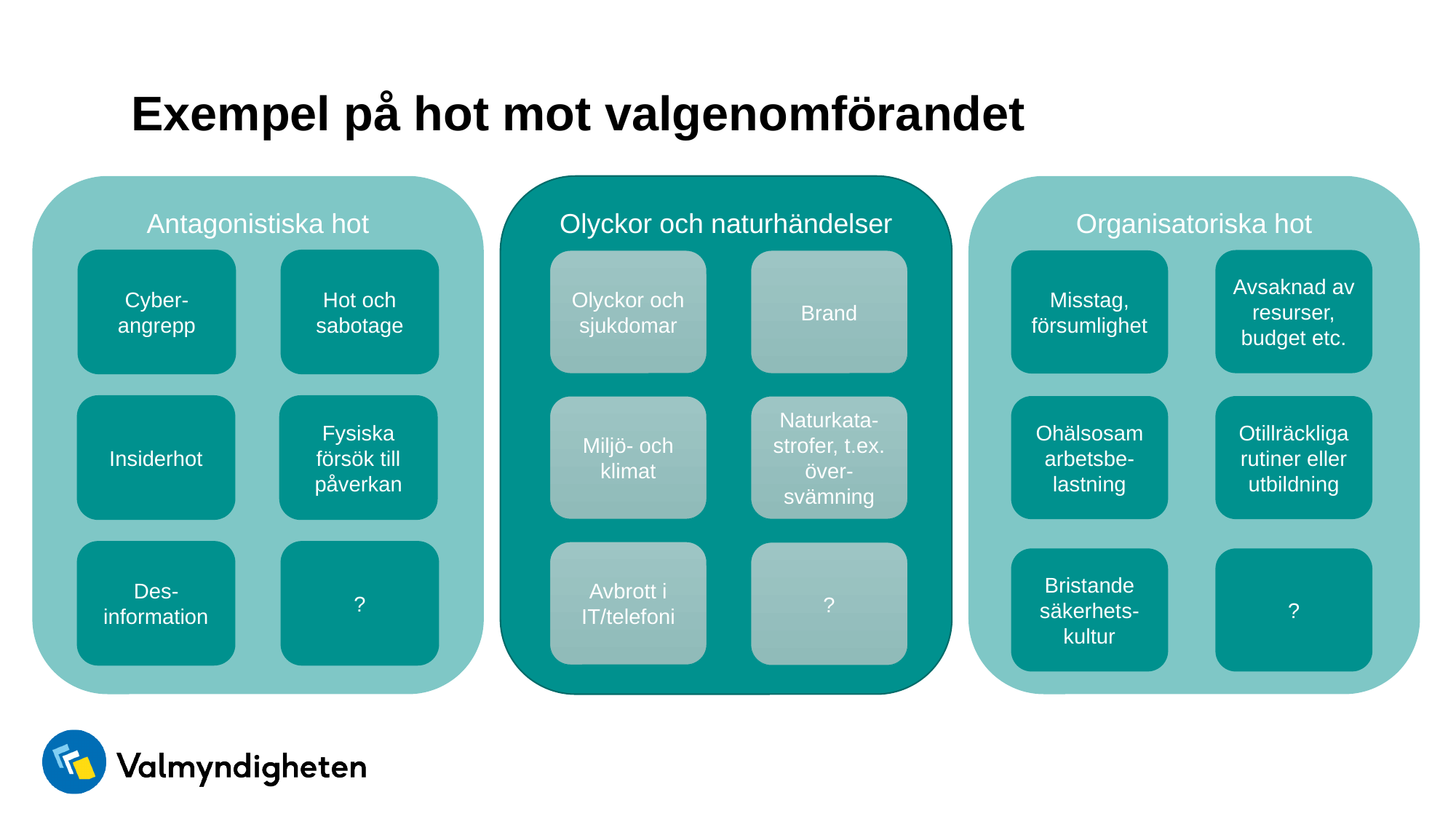

# Exempel på hot mot valgenomförandet
Antagonistiska hot

Olyckor och naturhändelser

Organisatoriska hot

Avsaknad av resurser, budget etc.
Cyber-angrepp
Misstag, försumlighet
Hot och sabotage
Olyckor och sjukdomar
Brand
Otillräckliga rutiner eller utbildning
Insiderhot
Fysiska försök till påverkan
Miljö- och klimat
Naturkata-strofer, t.ex. över-svämning
Ohälsosam arbetsbe-lastning
?
Des-information
Avbrott i IT/telefoni
?
?
Bristande säkerhets-kultur